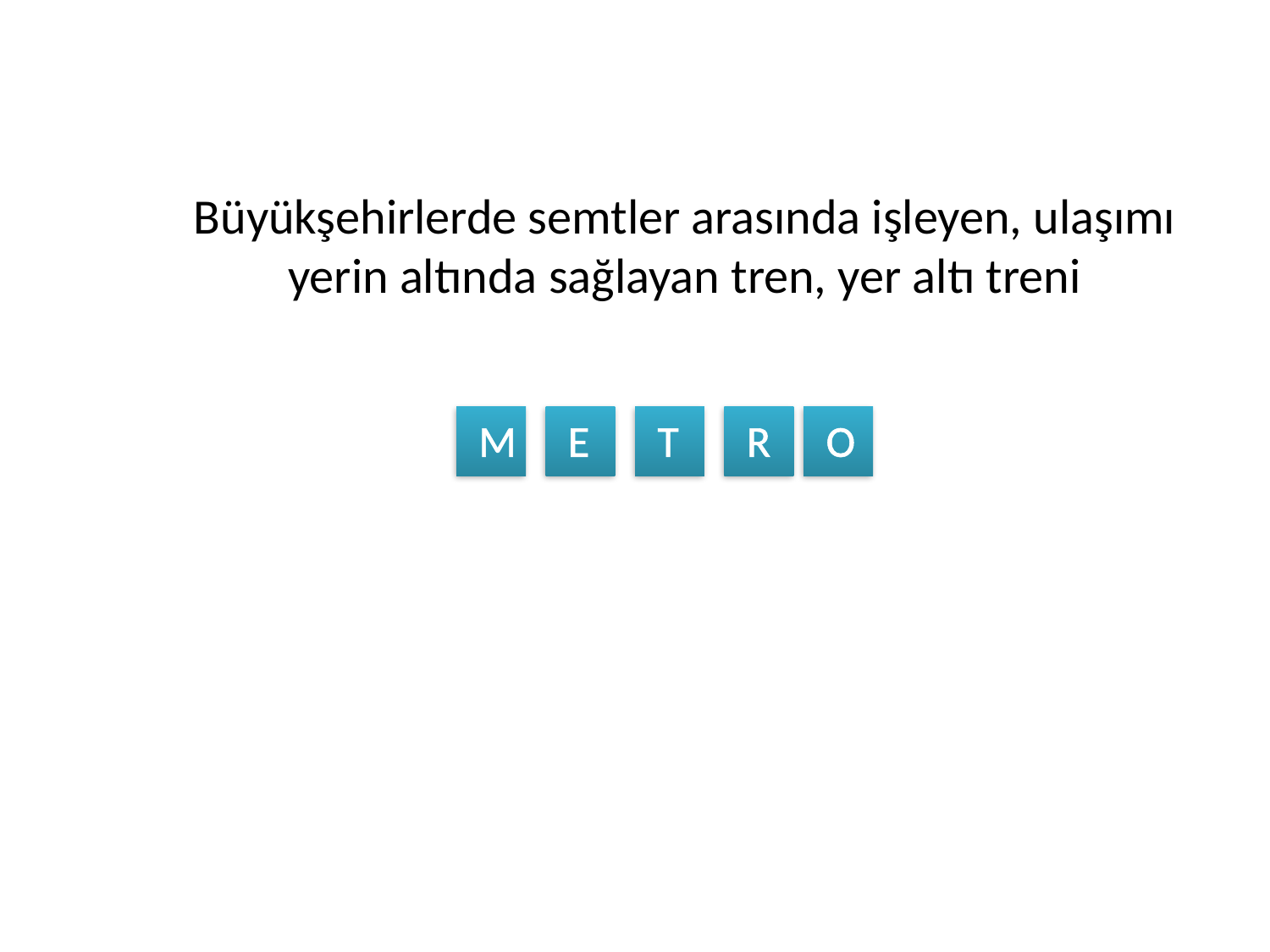

Büyükşehirlerde semtler arasında işleyen, ulaşımı yerin altında sağlayan tren, yer altı treni

M

E

T

R

O